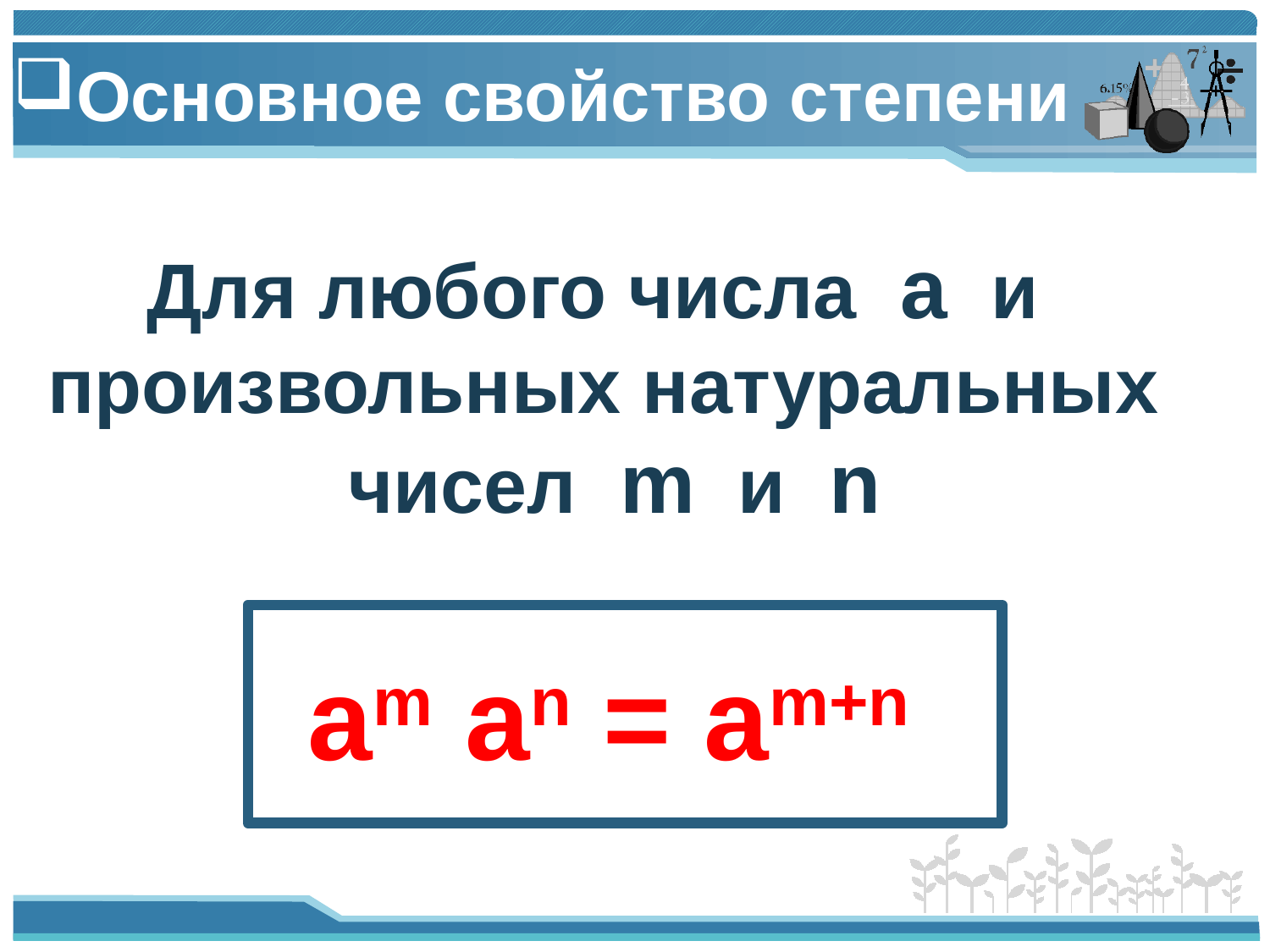

# Основное свойство степени
Для любого числа  a  и
произвольных натуральных
 чисел  m  и  n

am an = am+n